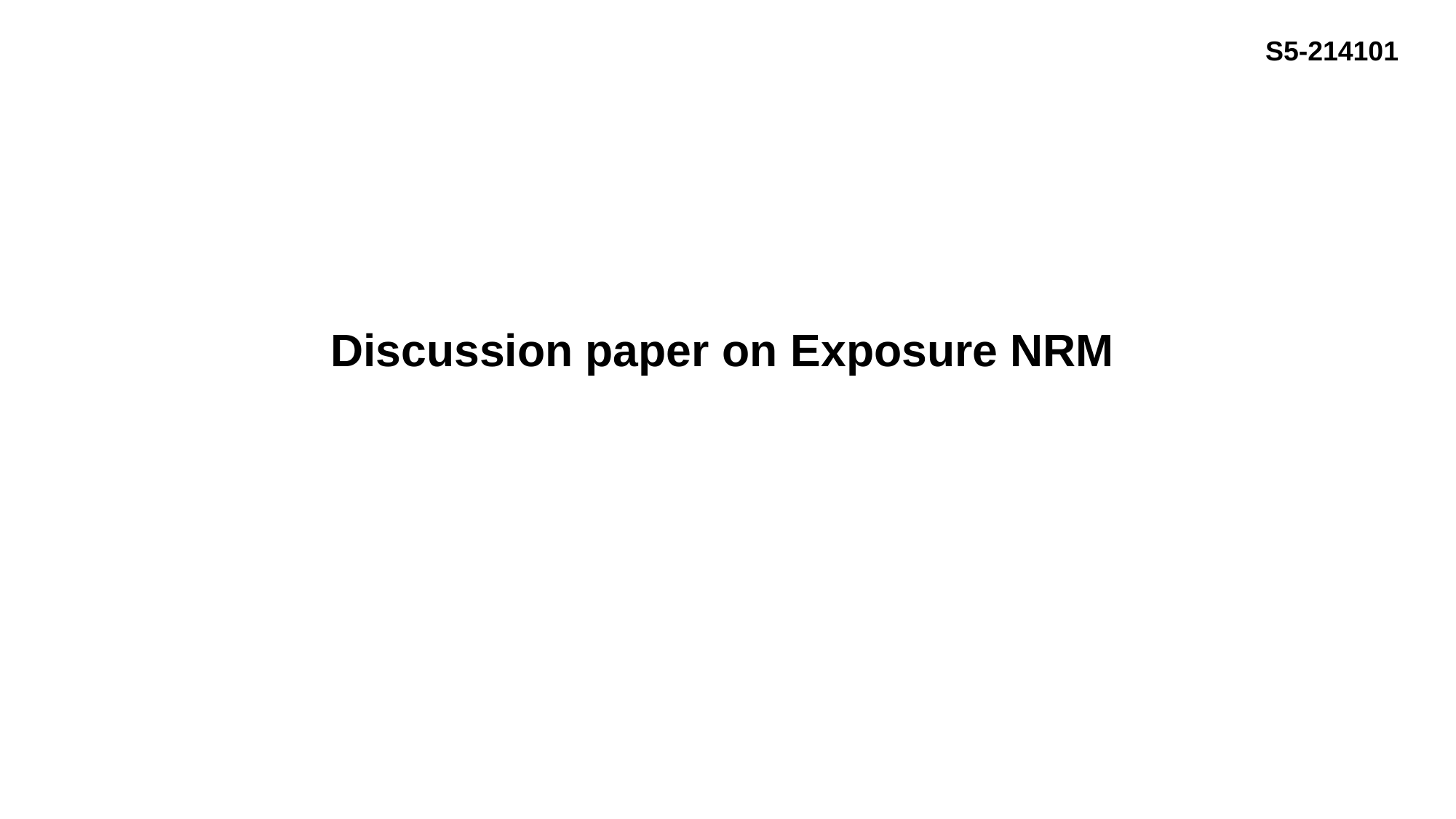

S5-214101
# Discussion paper on Exposure NRM